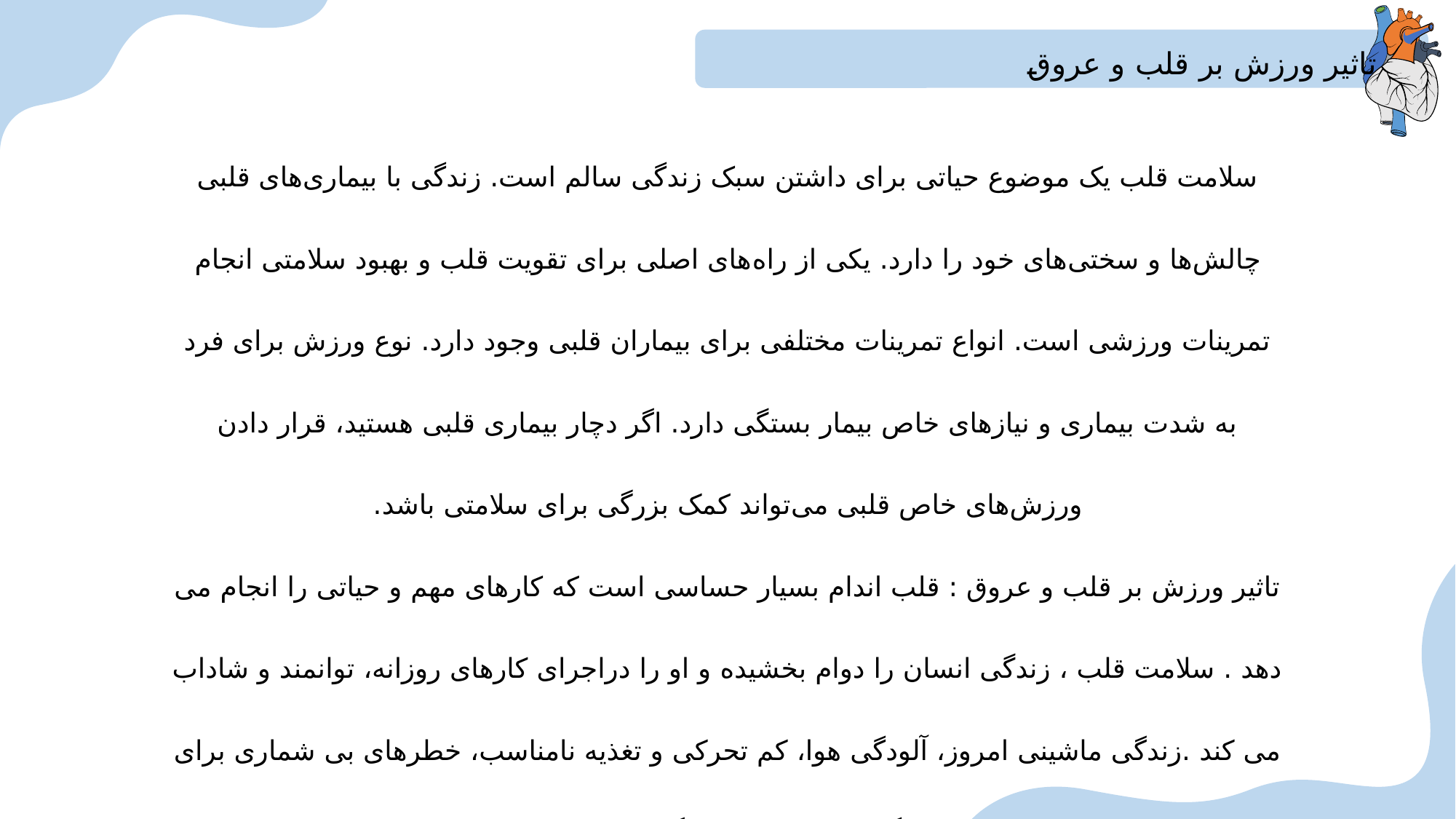

تاثیر ورزش بر قلب و عروق
سلامت قلب یک موضوع حیاتی برای داشتن سبک زندگی سالم است. زندگی با بیماری‌های قلبی چالش‌ها و سختی‌‌های خود را دارد. یکی از راه‌های اصلی برای تقویت قلب و بهبود سلامتی انجام تمرینات ورزشی است. انواع تمرینات مختلفی برای بیماران قلبی وجود دارد. نوع ورزش برای فرد به شدت بیماری و نیازهای خاص بیمار بستگی دارد. اگر دچار بیماری قلبی هستید، قرار دادن ورزش‌های خاص قلبی می‌تواند کمک بزرگی برای سلامتی باشد.
تاثیر ورزش بر قلب و عروق : قلب اندام بسیار حساسی است که کارهای مهم و حیاتی را انجام می دهد . سلامت قلب ، زندگی انسان را دوام بخشیده و او را دراجرای کارهای روزانه، توانمند و شاداب می کند .زندگی ماشینی امروز، آلودگی هوا، کم تحرکی و تغذیه نامناسب، خطرهای بی شماری برای قلب دارند و قربانیان بسیاری نیز گرفته اند . ورزش اگر به اندازه ، با برنامه و منظم باشد ، عاملی مهم برای تقویت قلب است. ورزش ، قلب را نیز مانند دیگر اعضای بدن نیرومند می کند .